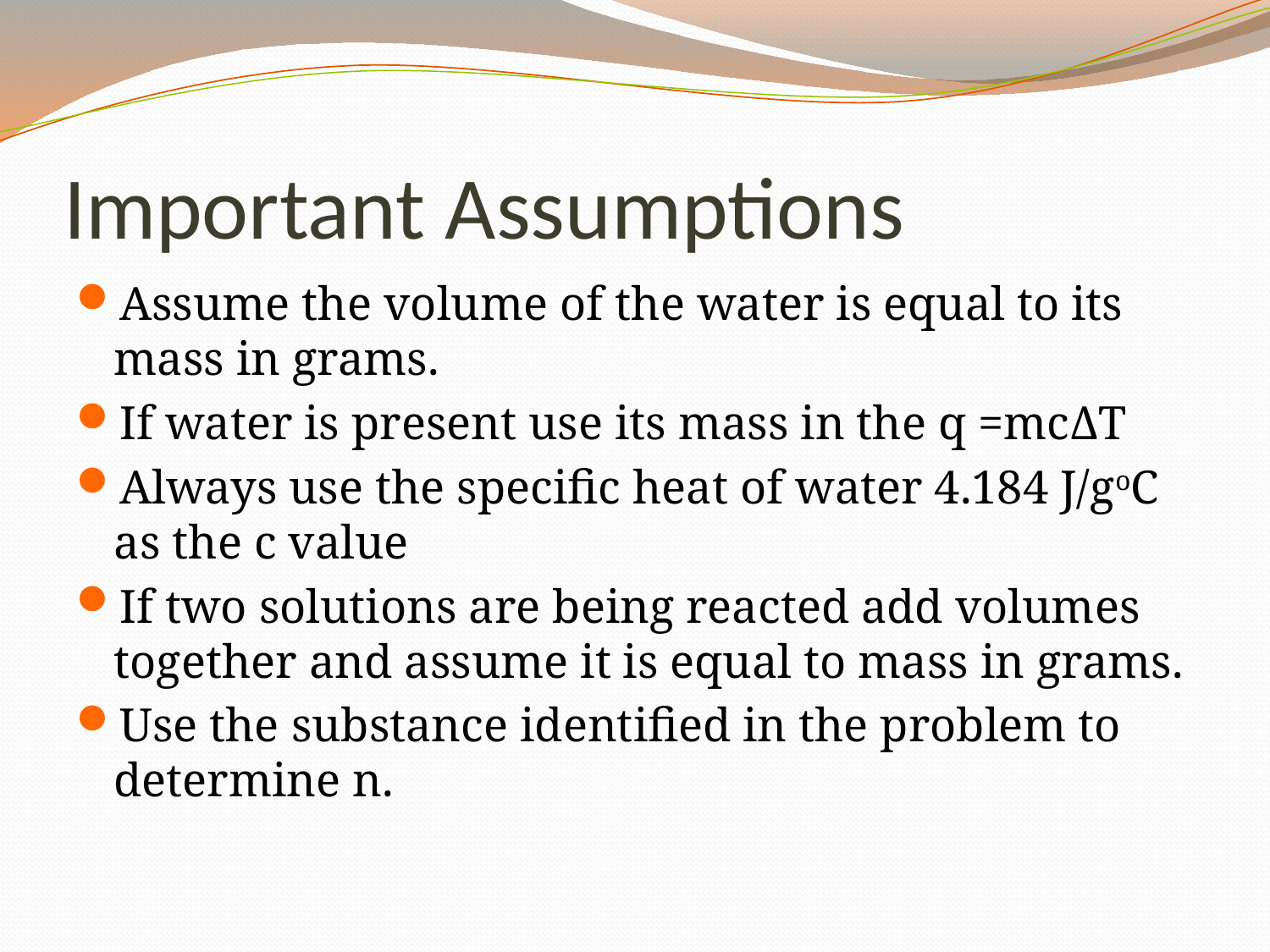

# Important Assumptions
Assume the volume of the water is equal to its mass in grams.
If water is present use its mass in the q =mcΔT
Always use the specific heat of water 4.184 J/goC as the c value
If two solutions are being reacted add volumes together and assume it is equal to mass in grams.
Use the substance identified in the problem to determine n.